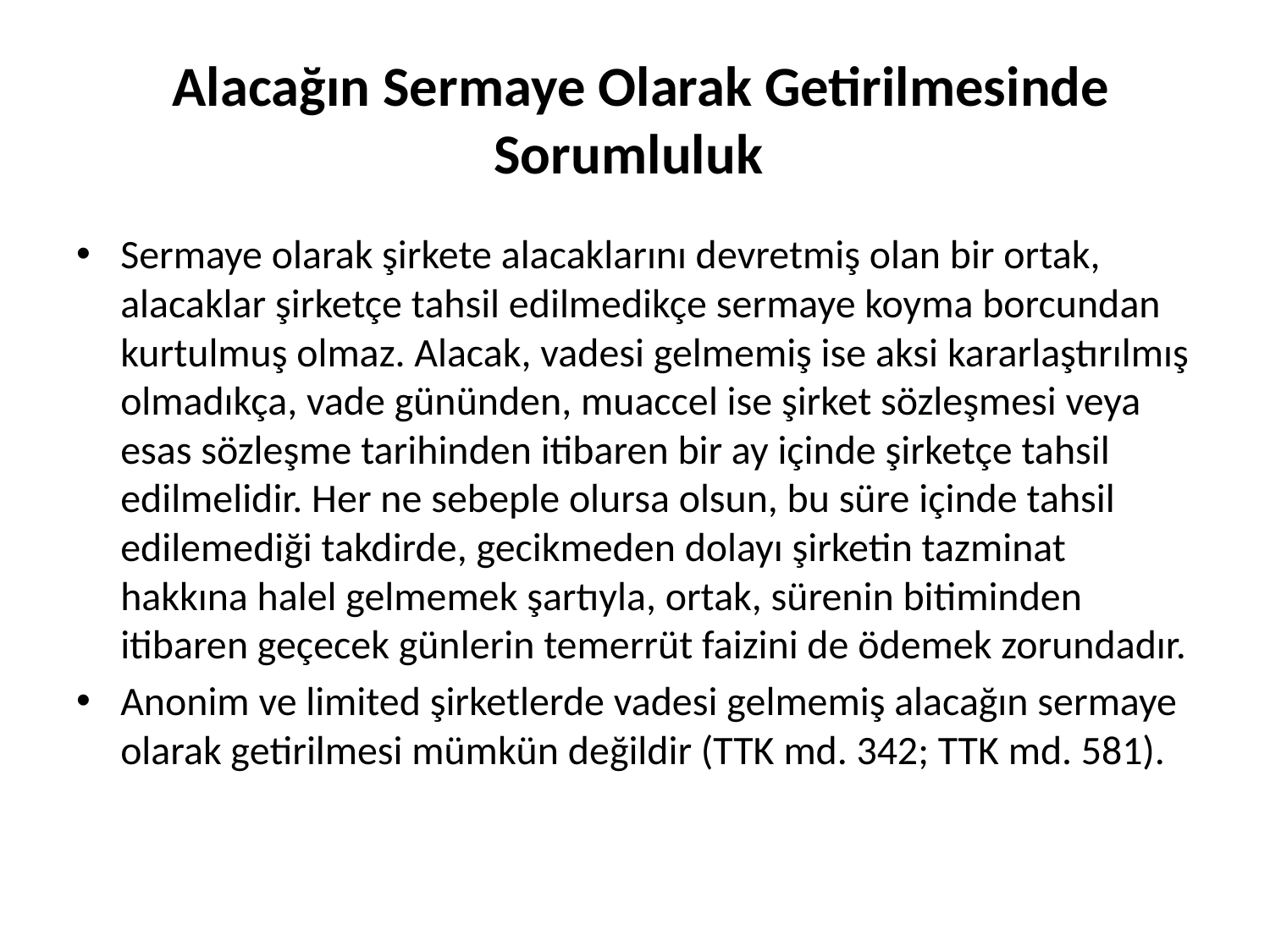

# Alacağın Sermaye Olarak Getirilmesinde Sorumluluk
Sermaye olarak şirkete alacaklarını devretmiş olan bir ortak, alacaklar şirketçe tahsil edilmedikçe sermaye koyma borcundan kurtulmuş olmaz. Alacak, vadesi gelmemiş ise aksi kararlaştırılmış olmadıkça, vade gününden, muaccel ise şirket sözleşmesi veya esas sözleşme tarihinden itibaren bir ay içinde şirketçe tahsil edilmelidir. Her ne sebeple olursa olsun, bu süre içinde tahsil edilemediği takdirde, gecikmeden dolayı şirketin tazminat hakkına halel gelmemek şartıyla, ortak, sürenin bitiminden itibaren geçecek günlerin temerrüt faizini de ödemek zorundadır.
Anonim ve limited şirketlerde vadesi gelmemiş alacağın sermaye olarak getirilmesi mümkün değildir (TTK md. 342; TTK md. 581).